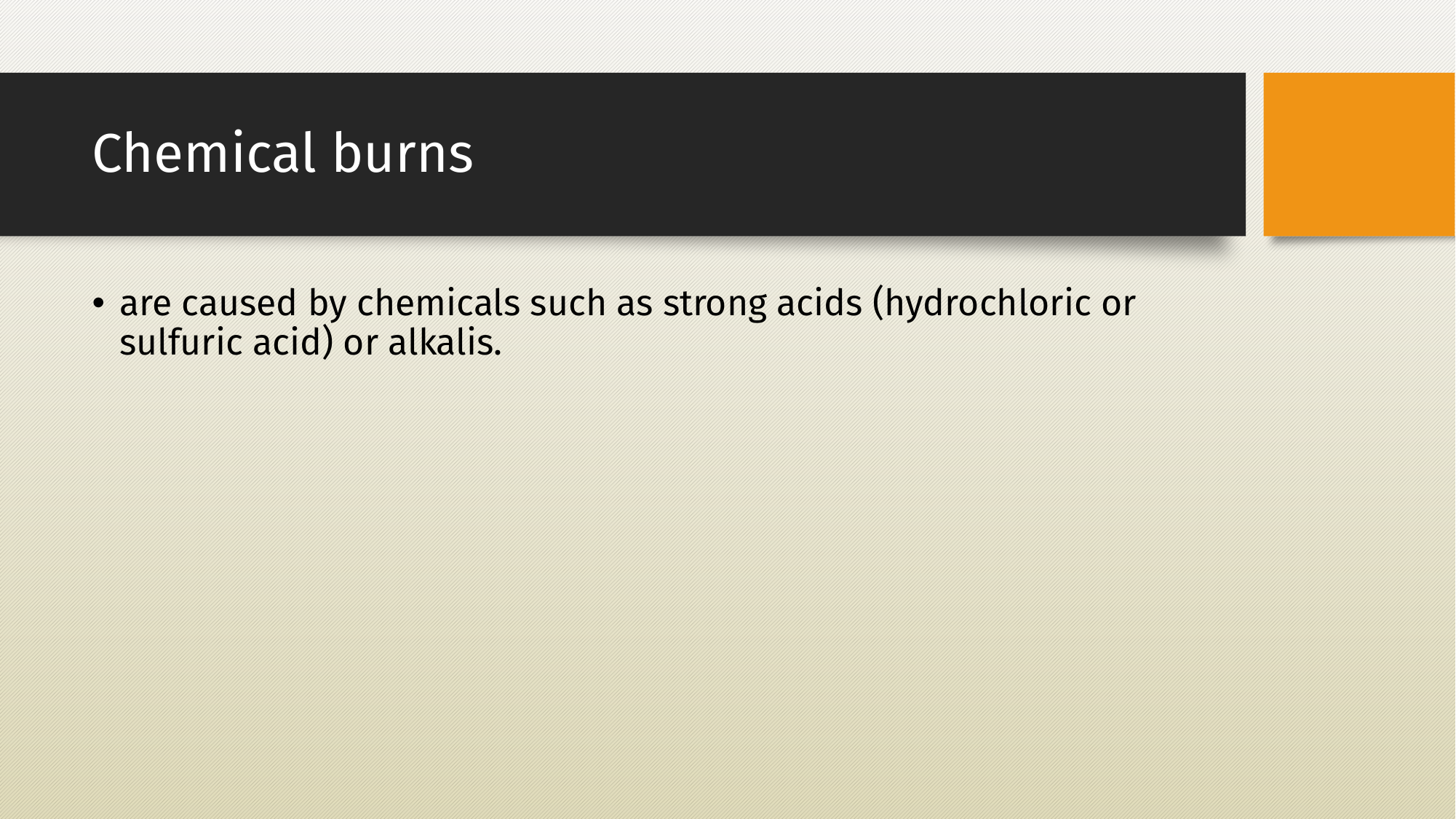

# Chemical burns
are caused by chemicals such as strong acids (hydrochloric or sulfuric acid) or alkalis.